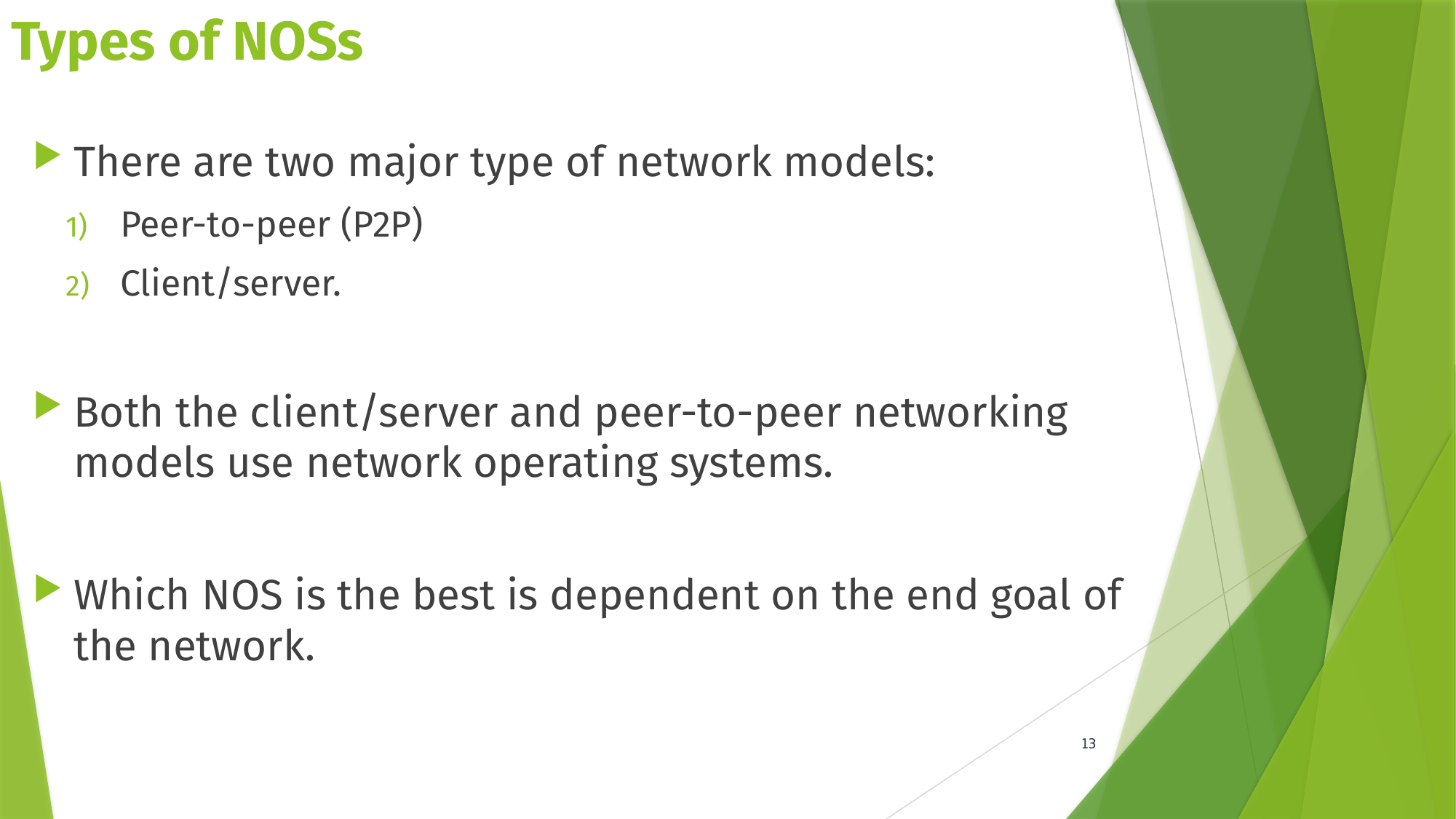

# Types of NOSs
There are two major type of network models:
Peer-to-peer (P2P)
Client/server.

Both the client/server and peer-to-peer networking models use network operating systems.

Which NOS is the best is dependent on the end goal of the network.
13